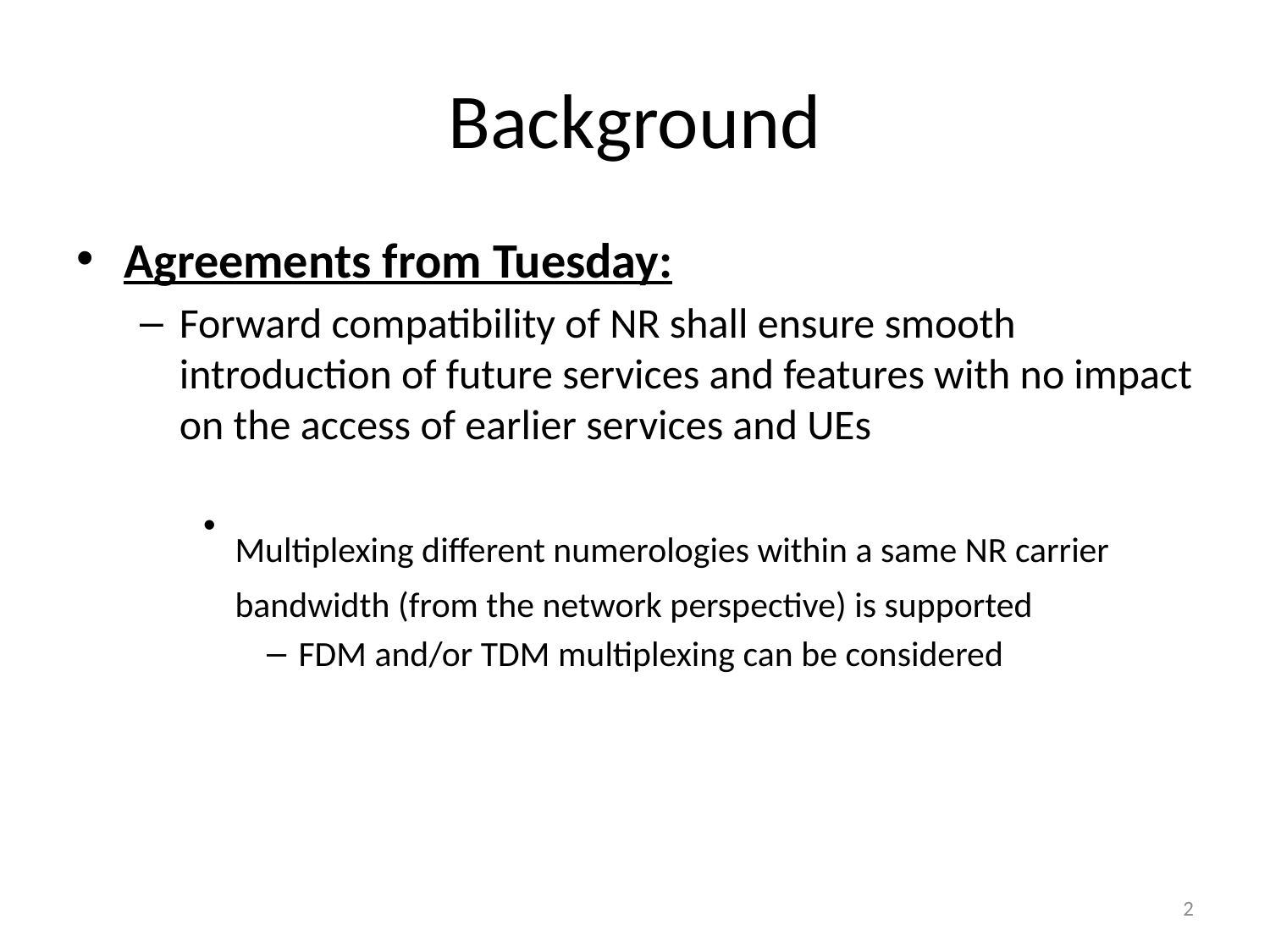

# Background
Agreements from Tuesday:
Forward compatibility of NR shall ensure smooth introduction of future services and features with no impact on the access of earlier services and UEs
Multiplexing different numerologies within a same NR carrier bandwidth (from the network perspective) is supported
FDM and/or TDM multiplexing can be considered

2